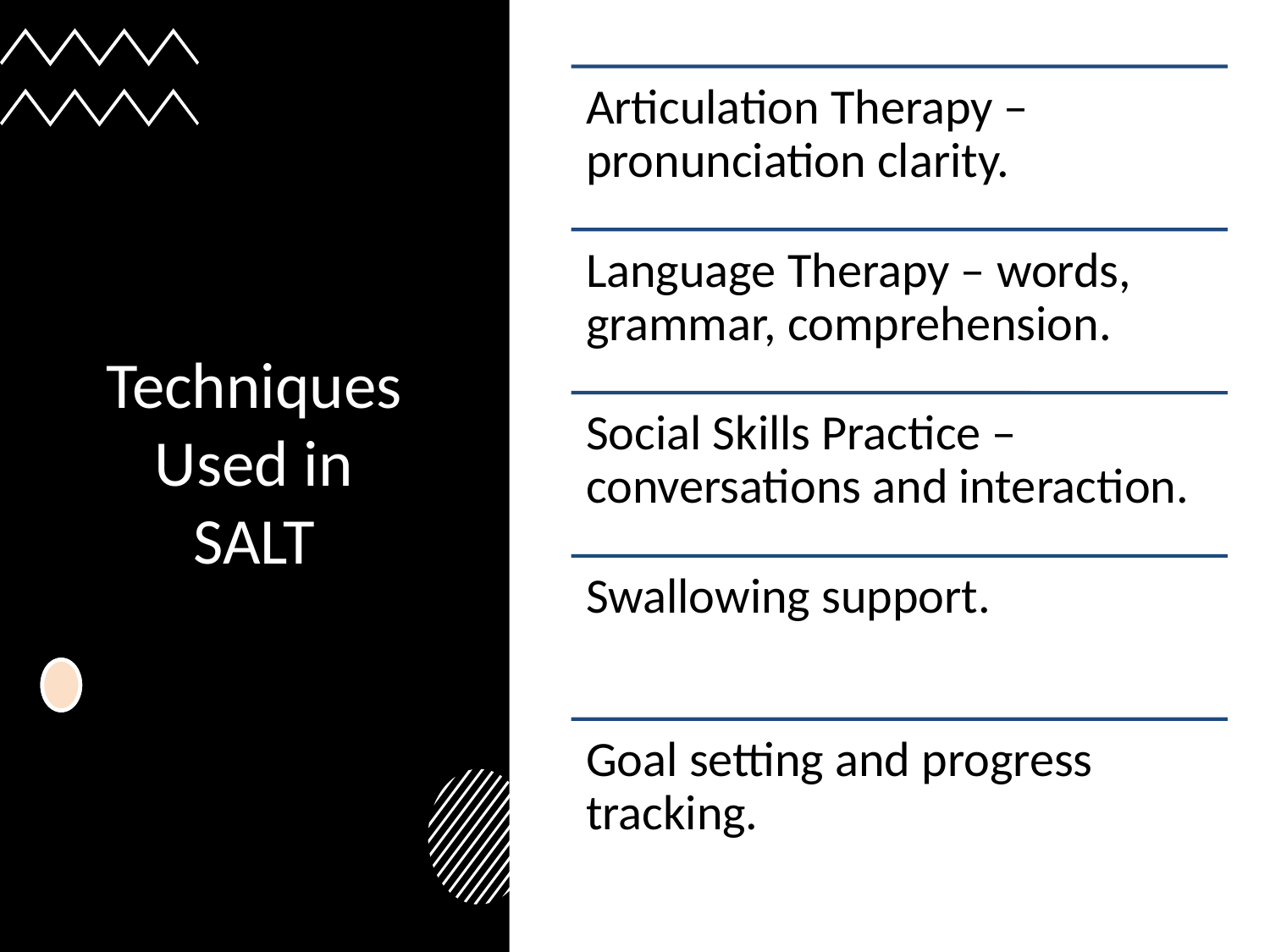

Articulation Therapy – pronunciation clarity.
Language Therapy – words, grammar, comprehension.
Social Skills Practice – conversations and interaction.
Swallowing support.
Goal setting and progress tracking.
# Techniques Used in SALT